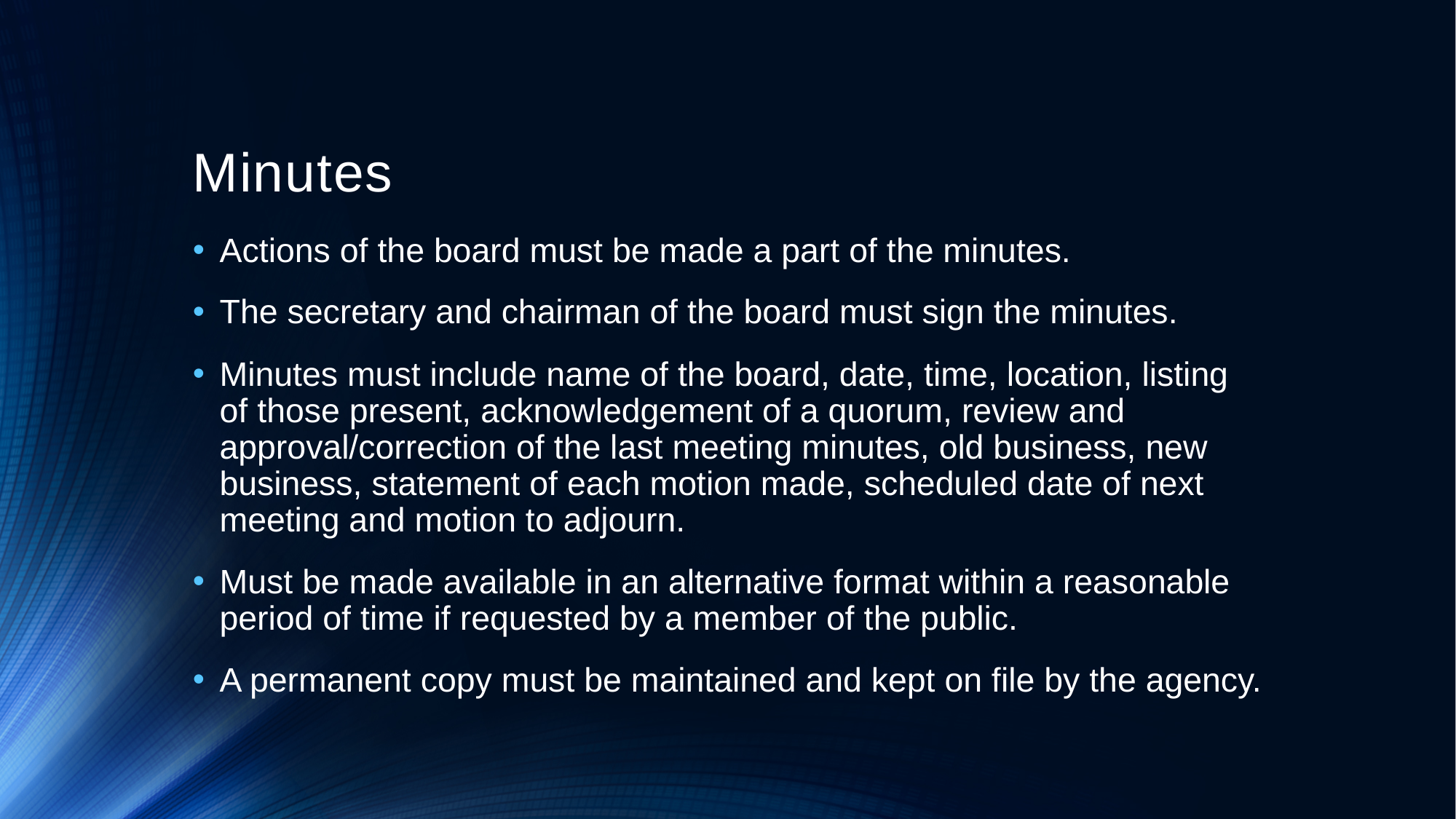

# Minutes
Actions of the board must be made a part of the minutes.
The secretary and chairman of the board must sign the minutes.
Minutes must include name of the board, date, time, location, listing of those present, acknowledgement of a quorum, review and approval/correction of the last meeting minutes, old business, new business, statement of each motion made, scheduled date of next meeting and motion to adjourn.
Must be made available in an alternative format within a reasonable period of time if requested by a member of the public.
A permanent copy must be maintained and kept on file by the agency.